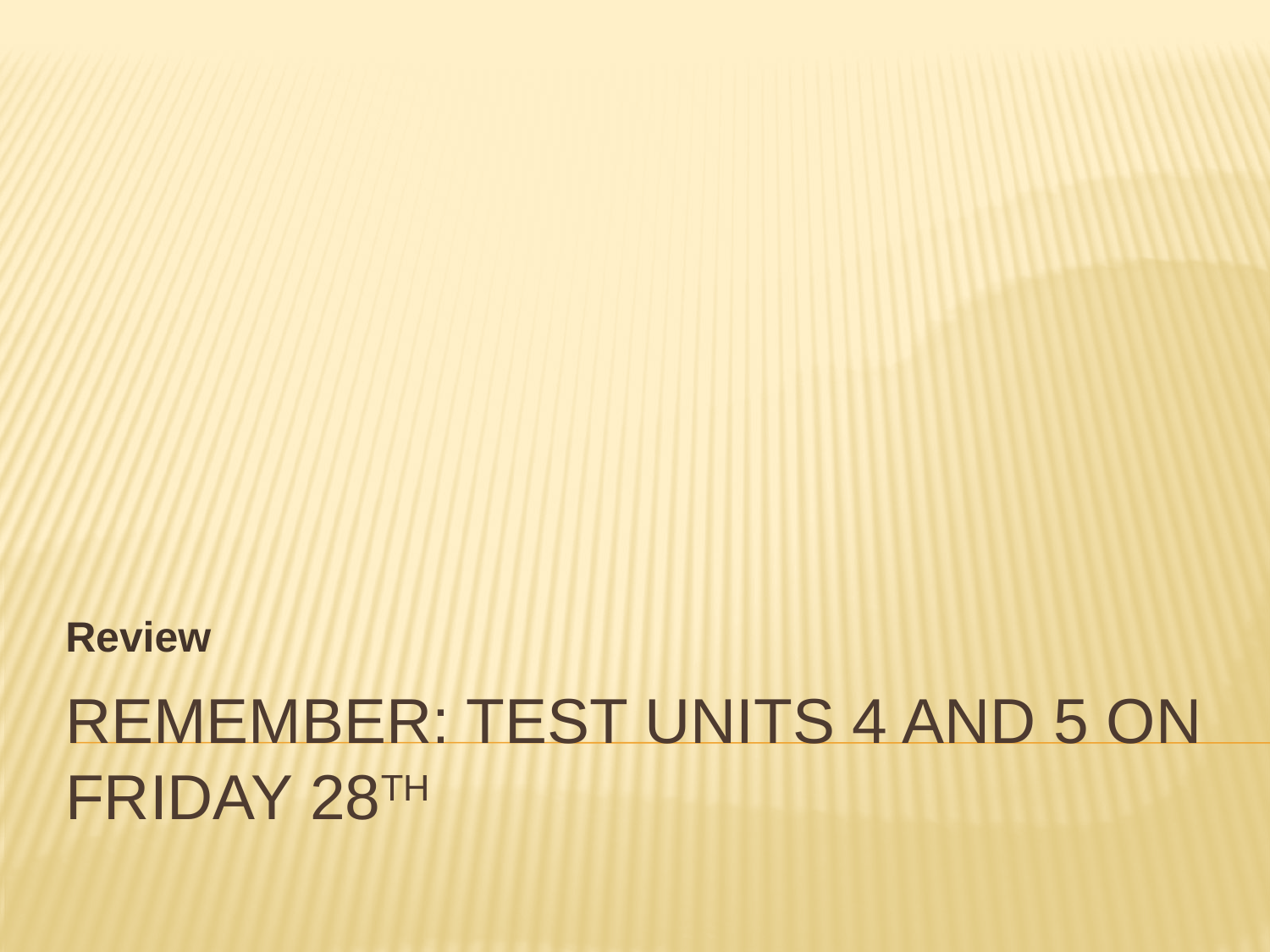

Review
# Remember: Test Units 4 and 5 on Friday 28th